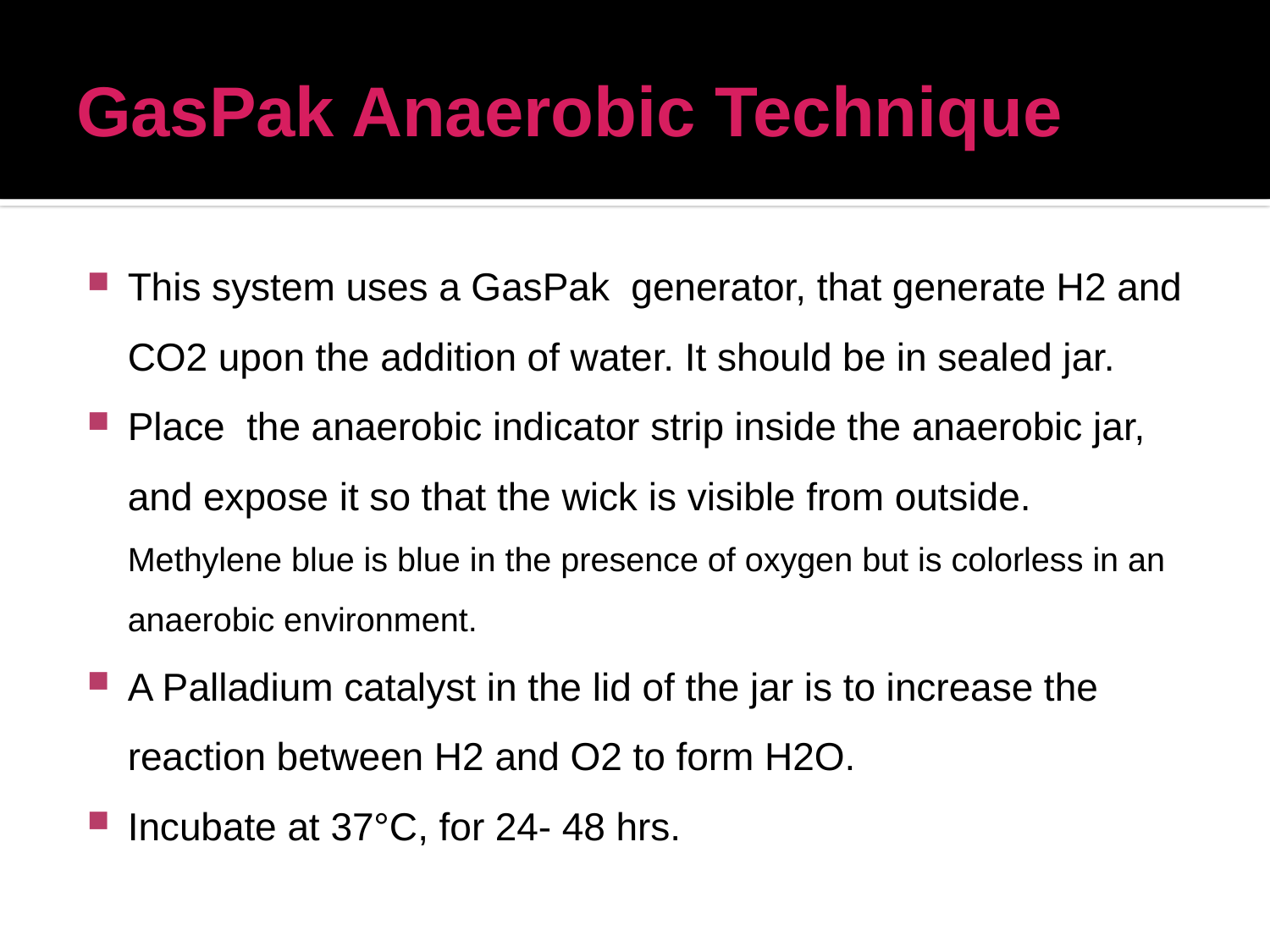

# GasPak Anaerobic Technique
This system uses a GasPak  generator, that generate H2 and CO2 upon the addition of water. It should be in sealed jar.
Place  the anaerobic indicator strip inside the anaerobic jar, and expose it so that the wick is visible from outside. Methylene blue is blue in the presence of oxygen but is colorless in an anaerobic environment.
A Palladium catalyst in the lid of the jar is to increase the reaction between H2 and O2 to form H2O.
Incubate at 37°C, for 24- 48 hrs.